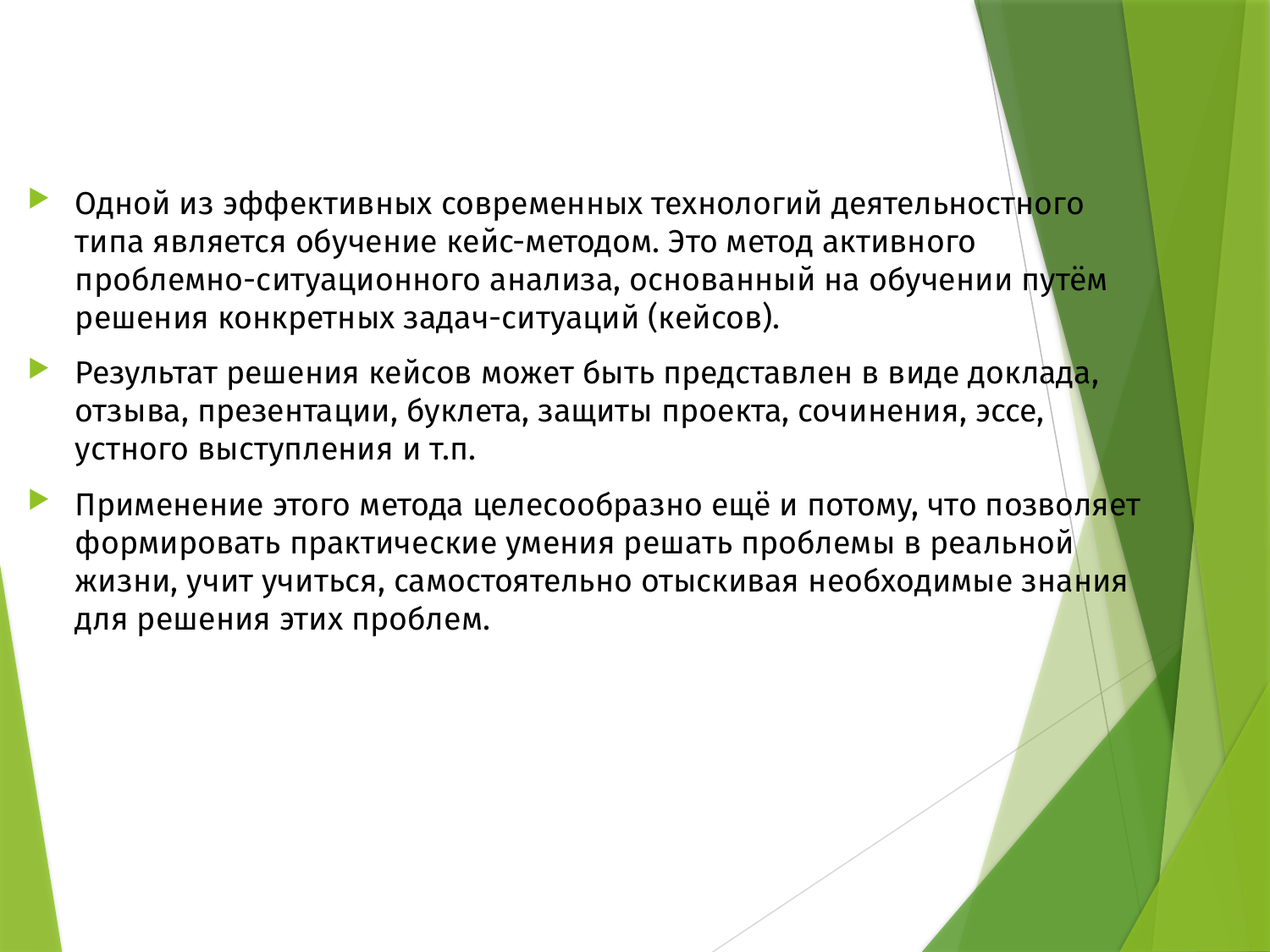

Одной из эффективных современных технологий деятельностного типа является обучение кейс-методом. Это метод активного проблемно-ситуационного анализа, основанный на обучении путём решения конкретных задач-ситуаций (кейсов).
Результат решения кейсов может быть представлен в виде доклада, отзыва, презентации, буклета, защиты проекта, сочинения, эссе, устного выступления и т.п.
Применение этого метода целесообразно ещё и потому, что позволяет формировать практические умения решать проблемы в реальной жизни, учит учиться, самостоятельно отыскивая необходимые знания для решения этих проблем.